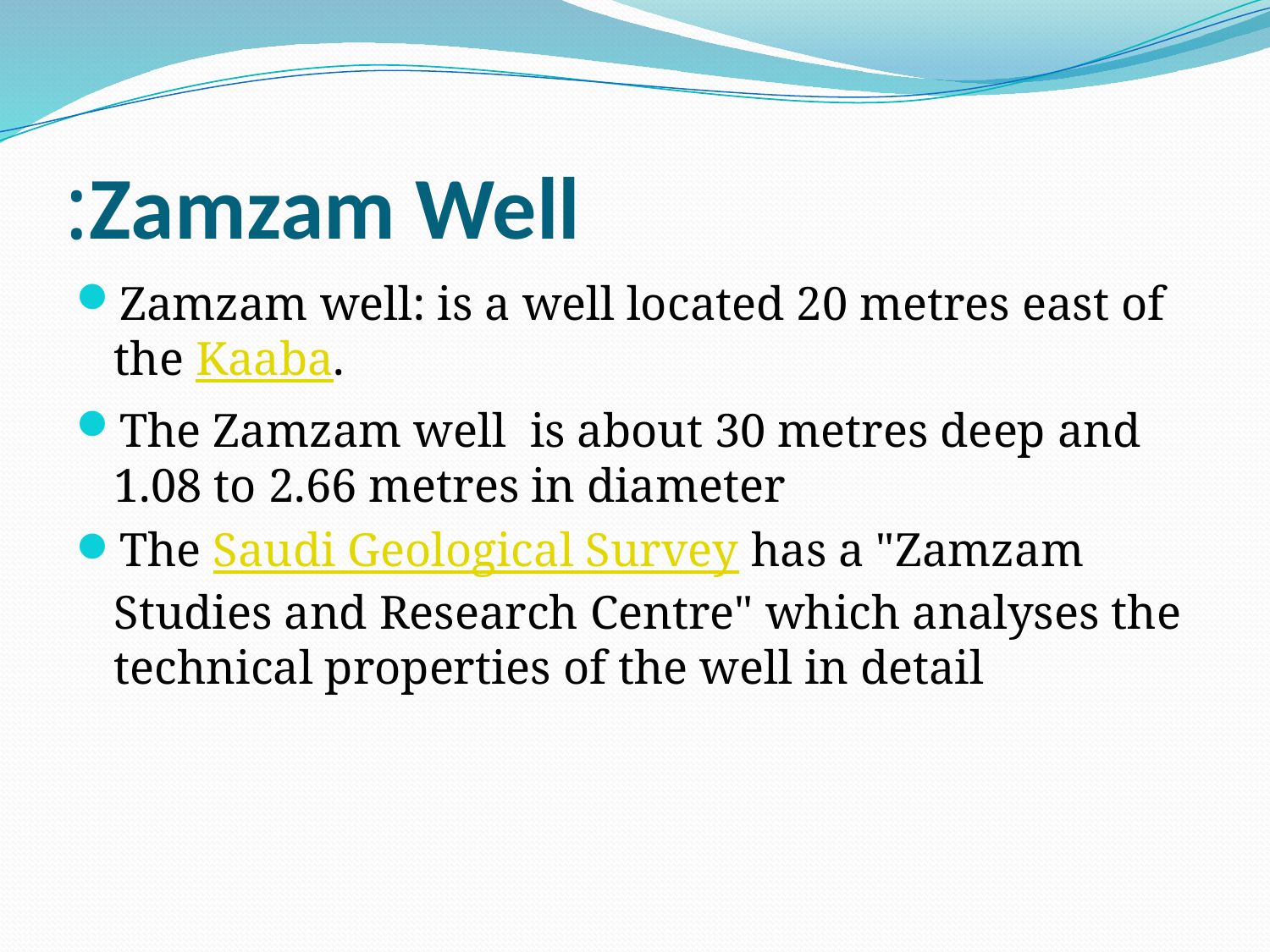

# Zamzam Well:
Zamzam well: is a well located 20 metres east of the Kaaba.
The Zamzam well  is about 30 metres deep and 1.08 to 2.66 metres in diameter
The Saudi Geological Survey has a "Zamzam Studies and Research Centre" which analyses the technical properties of the well in detail